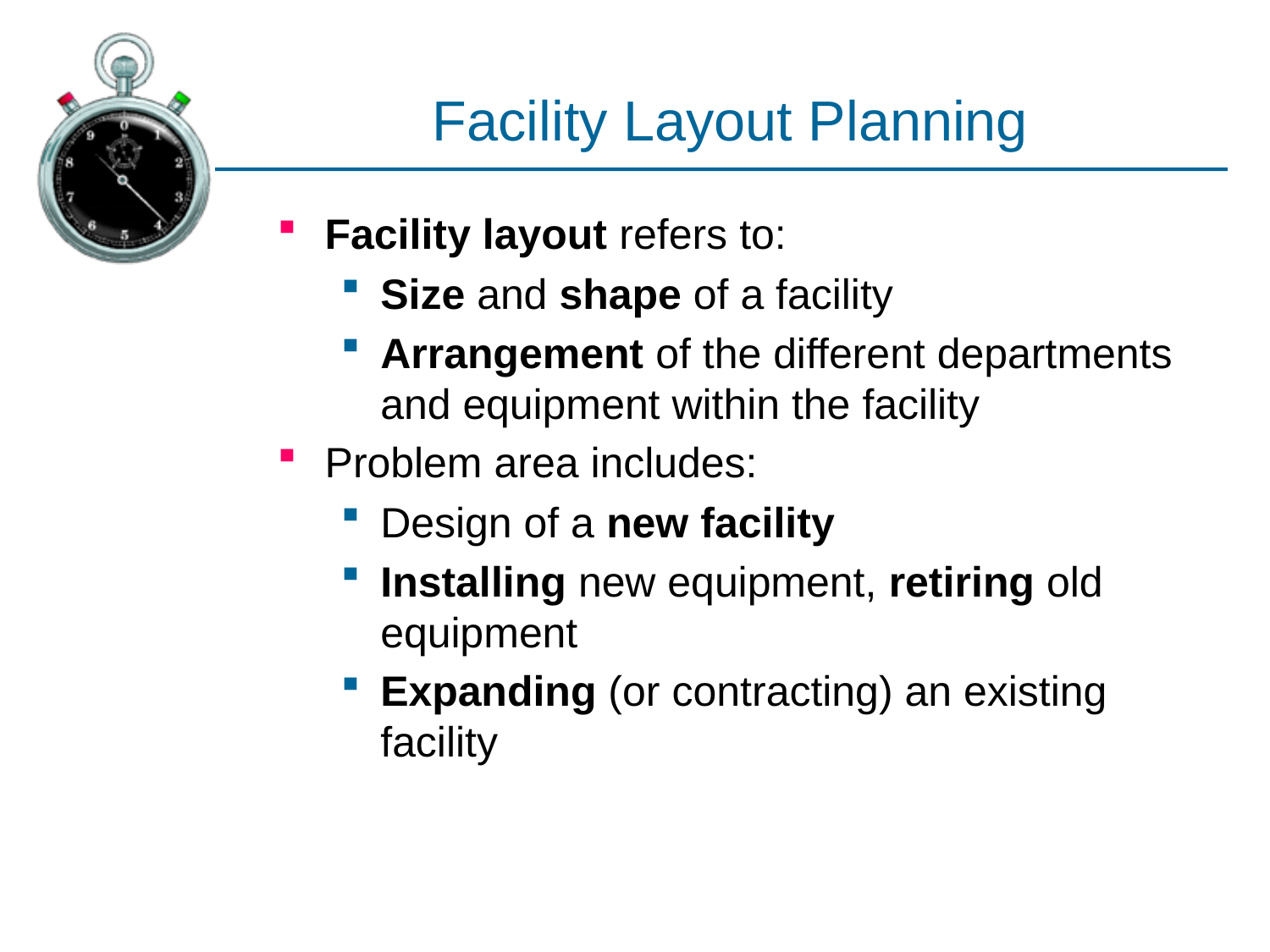

# Facility Layout Planning
Facility layout refers to:
Size and shape of a facility
Arrangement of the different departments and equipment within the facility
Problem area includes:
Design of a new facility
Installing new equipment, retiring old equipment
Expanding (or contracting) an existing facility